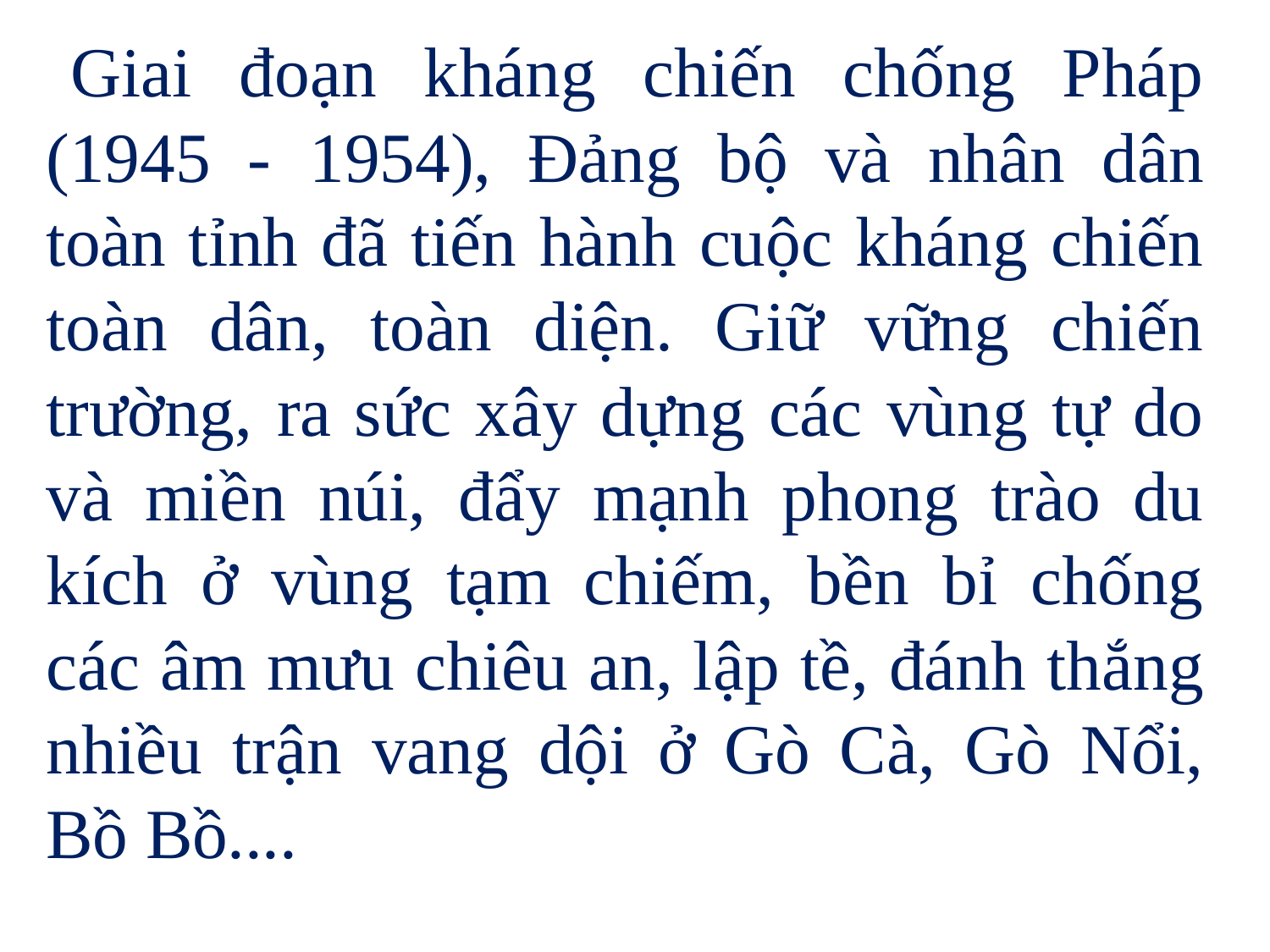

Giai đoạn kháng chiến chống Pháp (1945 - 1954), Đảng bộ và nhân dân toàn tỉnh đã tiến hành cuộc kháng chiến toàn dân, toàn diện. Giữ vững chiến trường, ra sức xây dựng các vùng tự do và miền núi, đẩy mạnh phong trào du kích ở vùng tạm chiếm, bền bỉ chống các âm mưu chiêu an, lập tề, đánh thắng nhiều trận vang dội ở Gò Cà, Gò Nổi, Bồ Bồ....